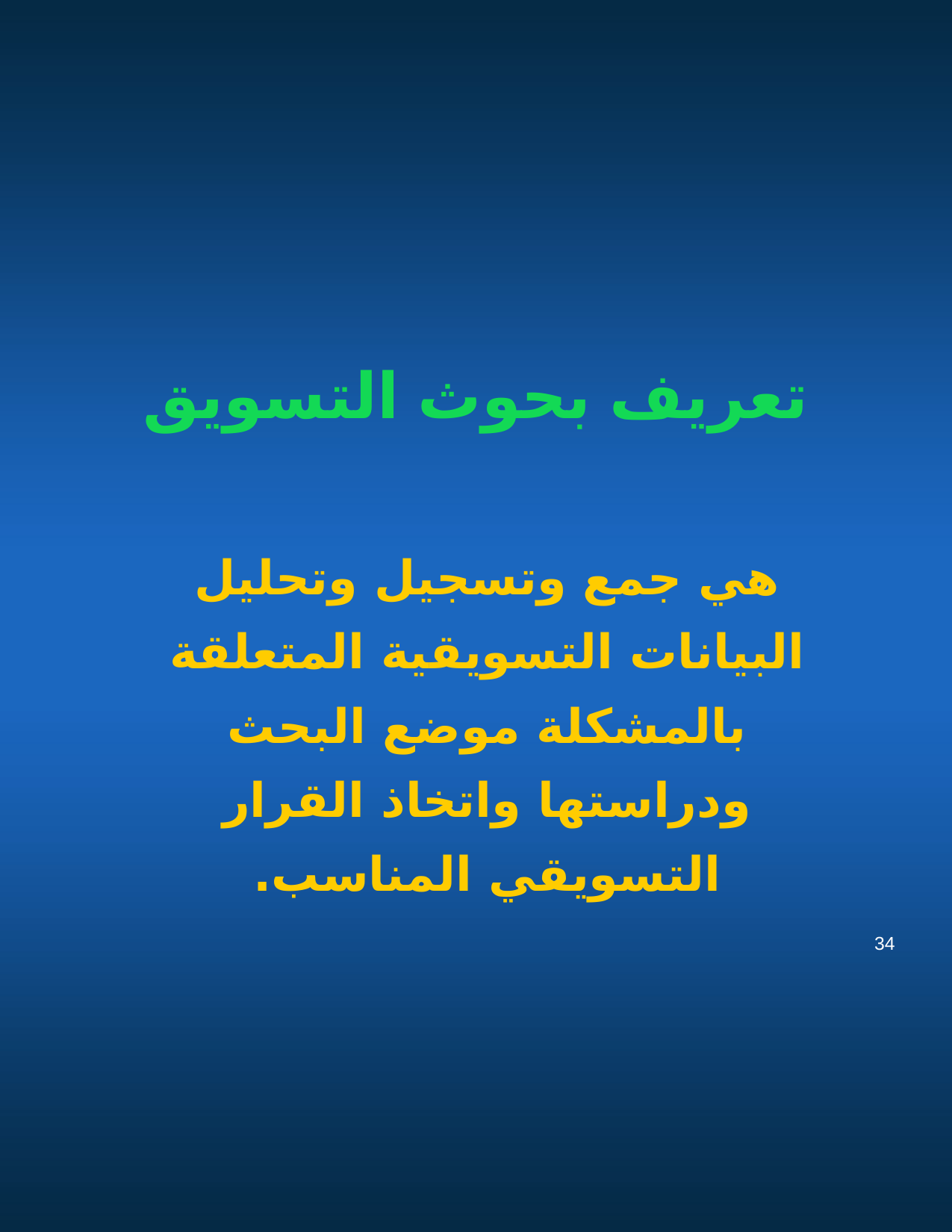

تعريف بحوث التسويق
هي جمع وتسجيل وتحليل البيانات التسويقية المتعلقة بالمشكلة موضع البحث ودراستها واتخاذ القرار التسويقي المناسب.
34